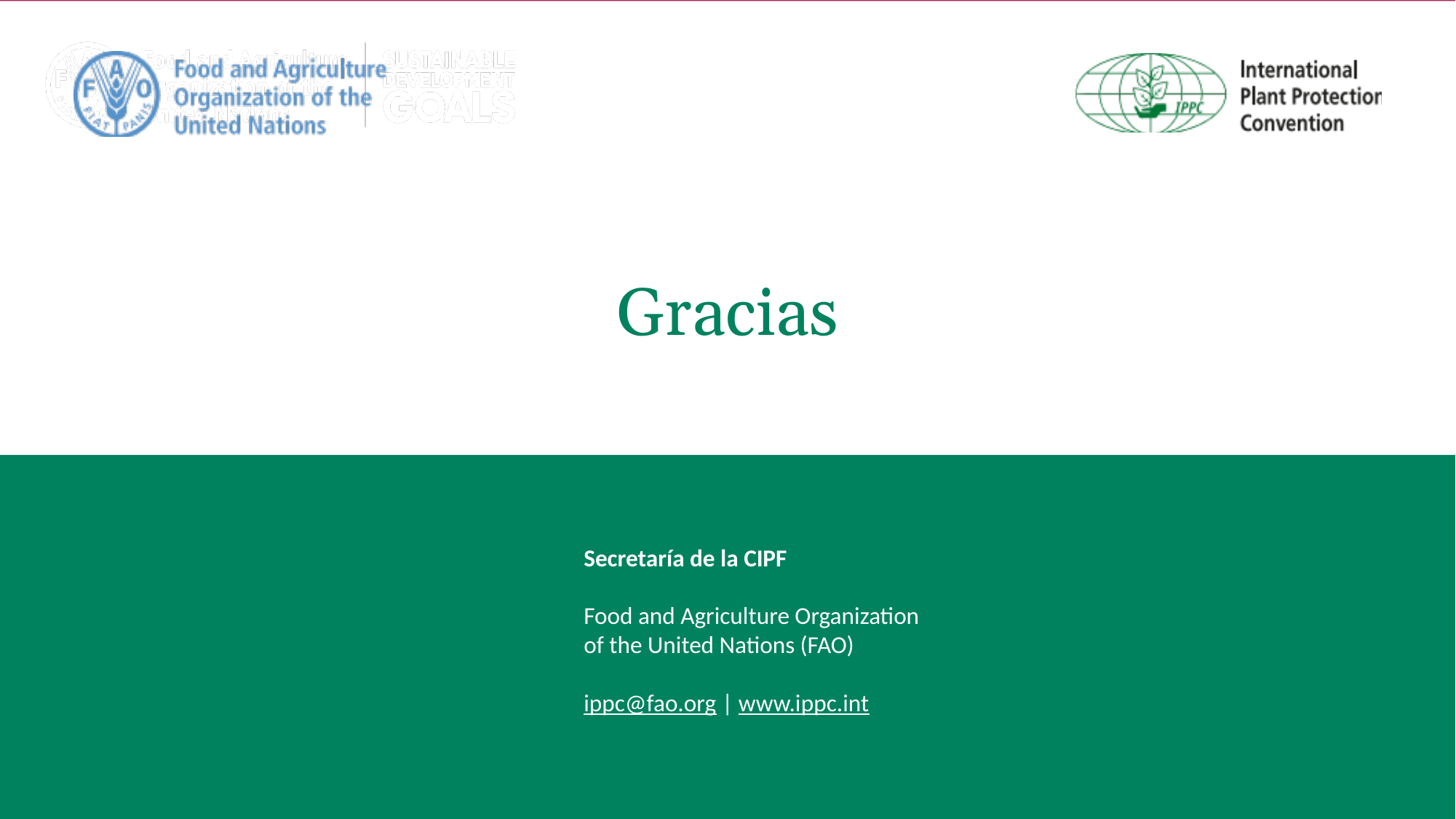

# Gracias
Secretaría de la CIPF
Food and Agriculture Organization
of the United Nations (FAO)
ippc@fao.org | www.ippc.int